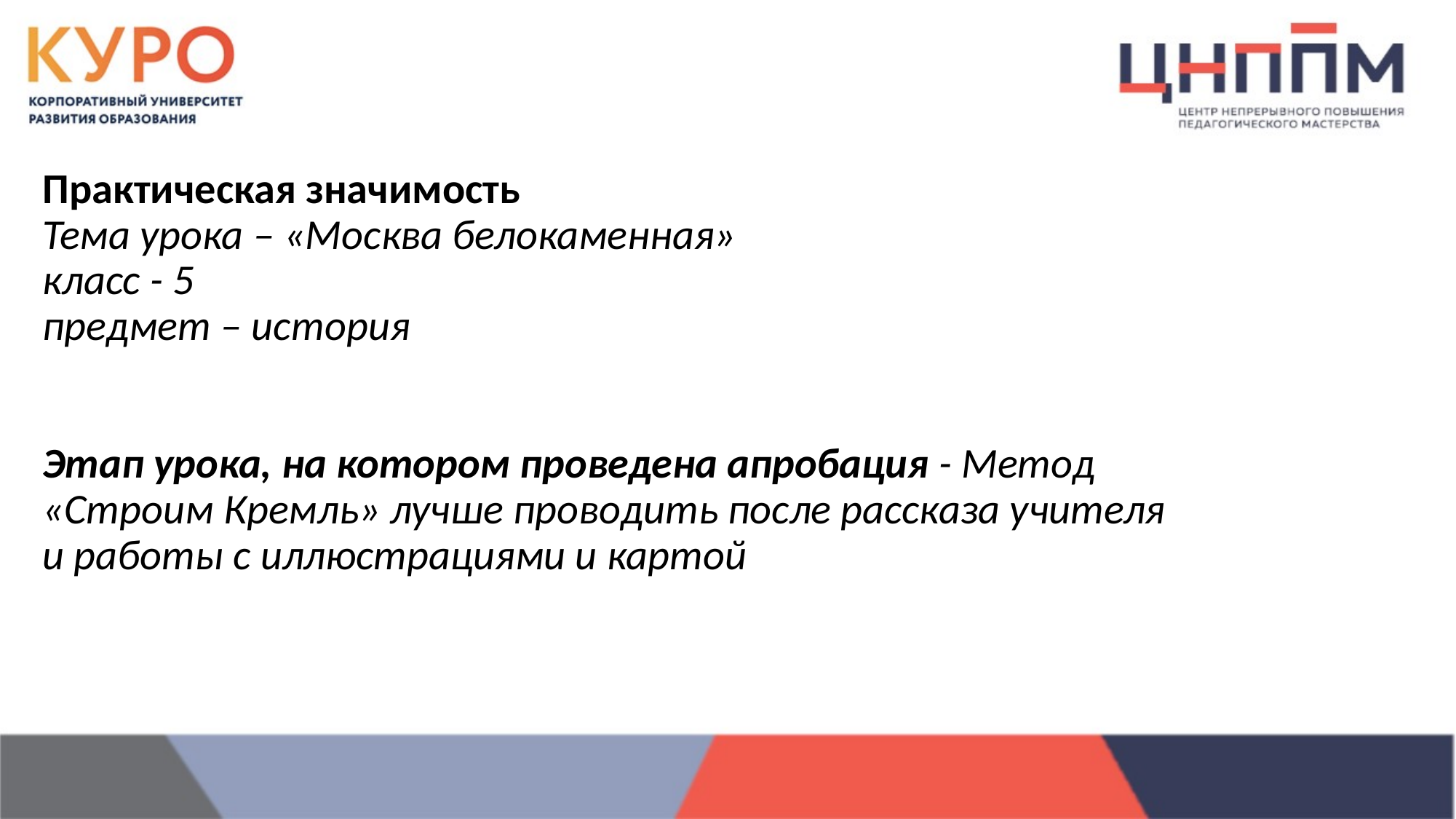

Практическая значимость
Тема урока – «Москва белокаменная»
класс - 5
предмет – история
Этап урока, на котором проведена апробация - Метод «Строим Кремль» лучше проводить после рассказа учителя и работы с иллюстрациями и картой